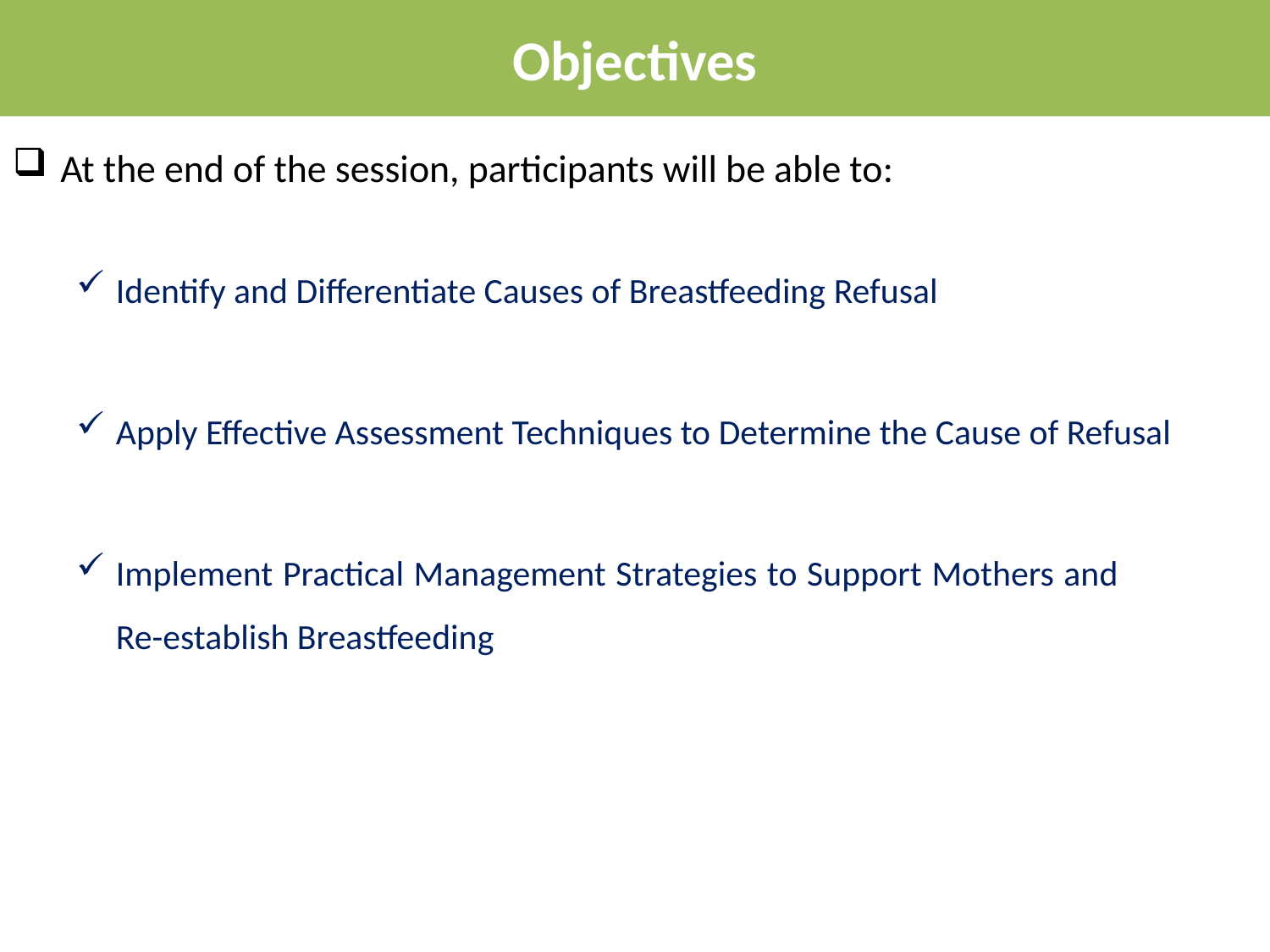

Objectives
At the end of the session, participants will be able to:

Identify and Differentiate Causes of Breastfeeding Refusal

Apply Effective Assessment Techniques to Determine the Cause of Refusal

Implement Practical Management Strategies to Support Mothers and               Re-establish Breastfeeding